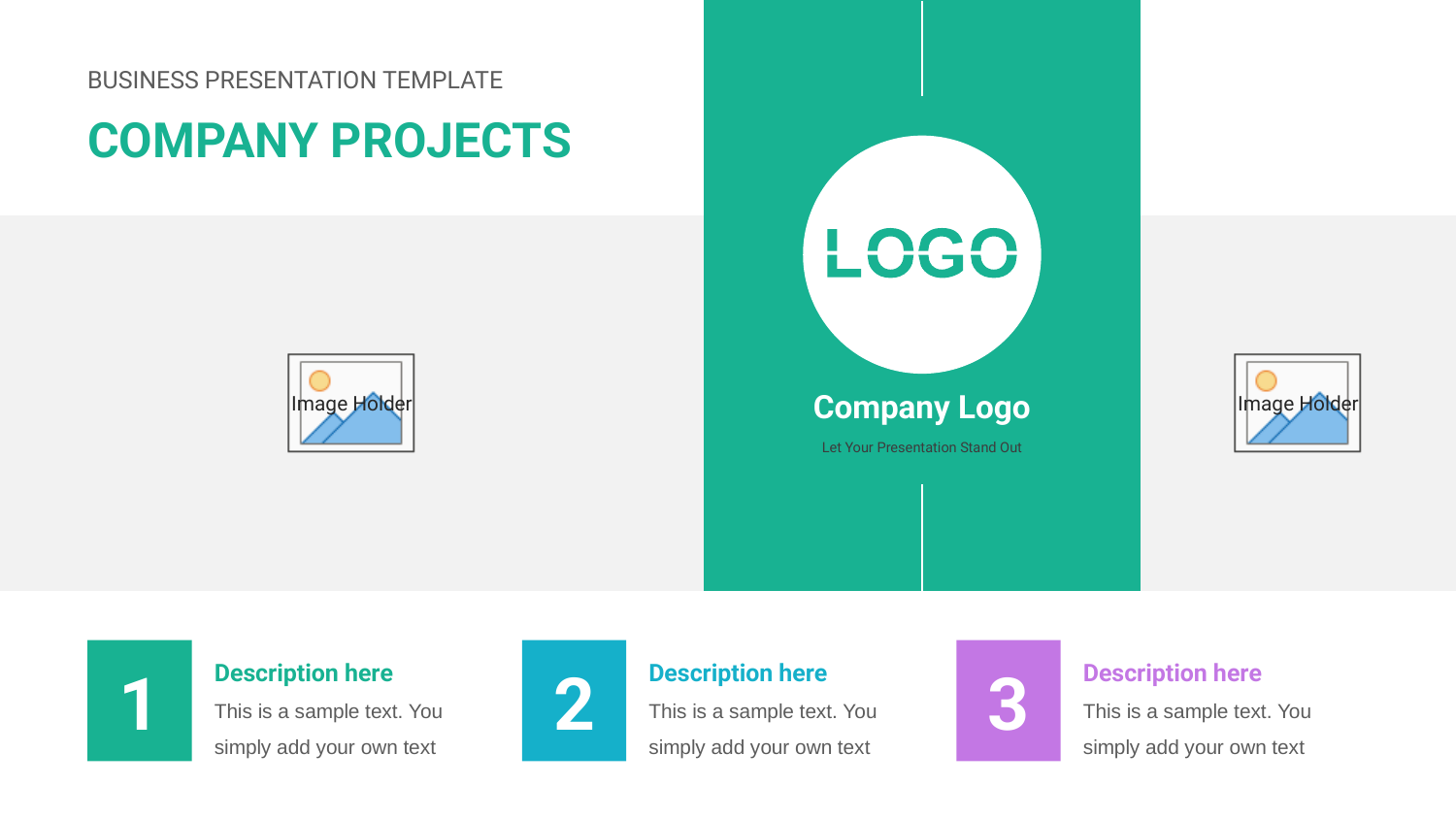

BUSINESS PRESENTATION TEMPLATE
COMPANY PROJECTS

Company Logo
Let Your Presentation Stand Out
1
2
3
Description here
This is a sample text. You simply add your own text
Description here
This is a sample text. You simply add your own text
Description here
This is a sample text. You simply add your own text